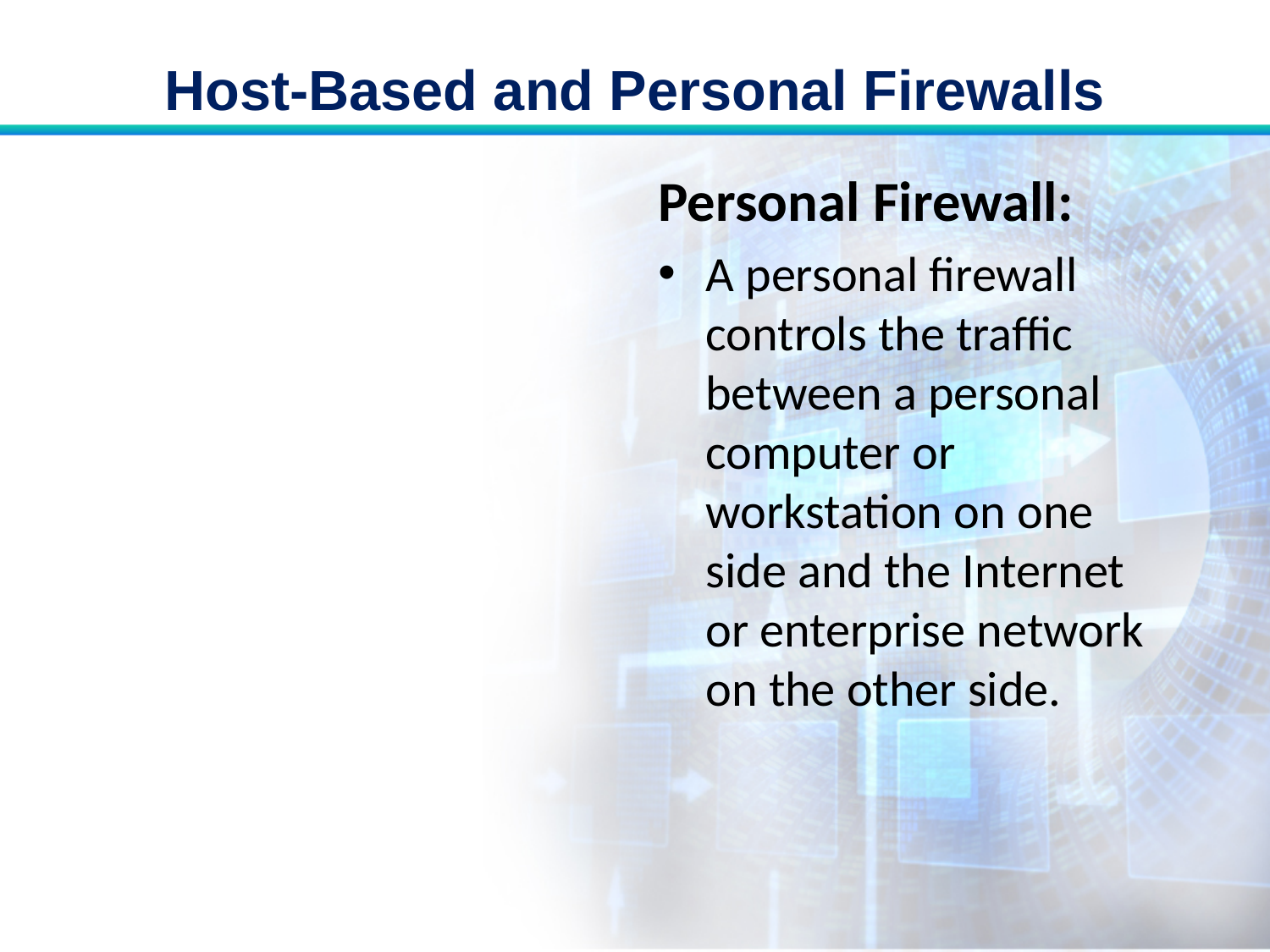

# Host-Based and Personal Firewalls
Personal Firewall:
A personal firewall controls the traffic between a personal computer or workstation on one side and the Internet or enterprise network on the other side.